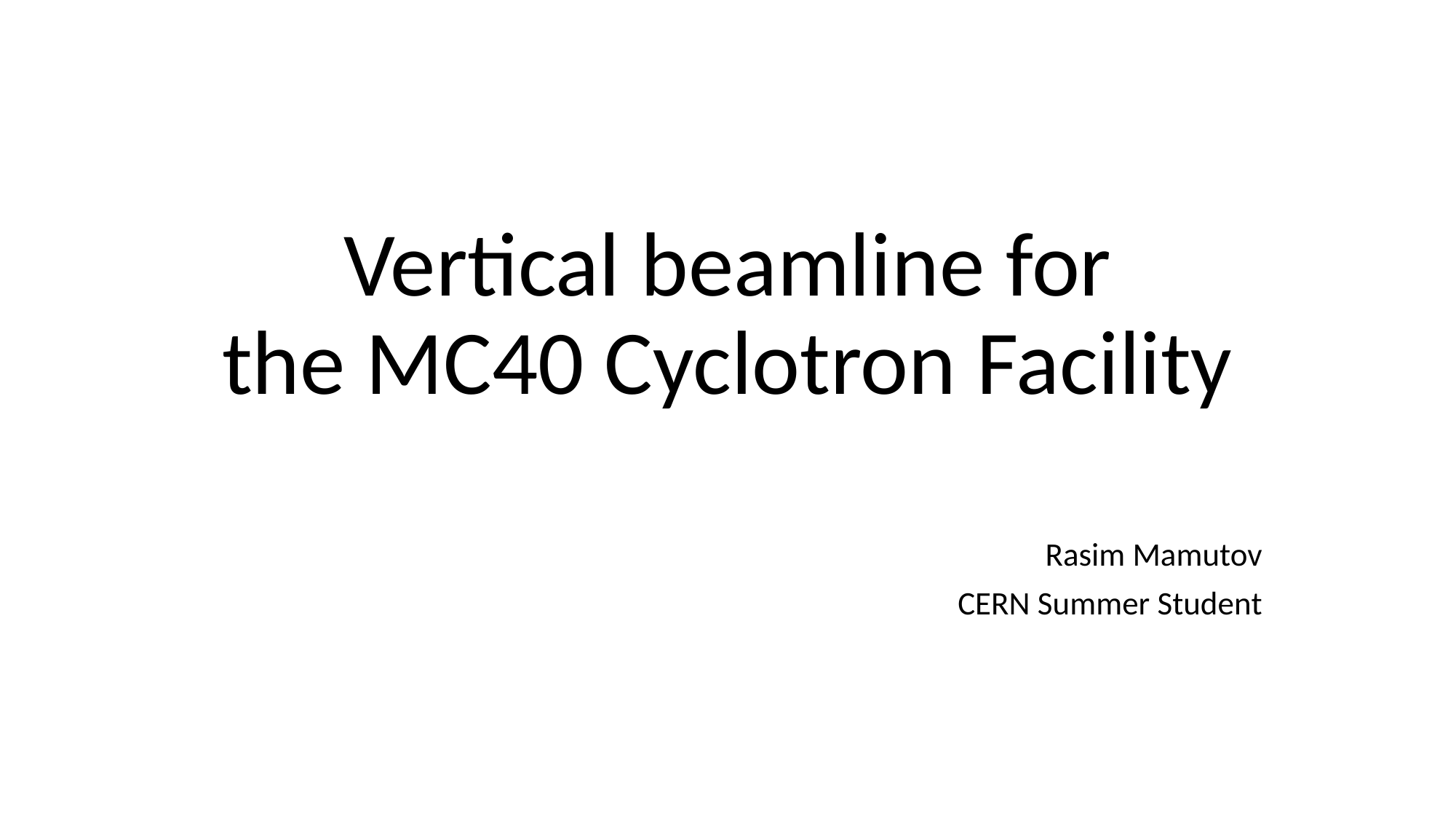

# Vertical beamline for the MC40 Cyclotron Facility

Rasim Mamutov
CERN Summer Student